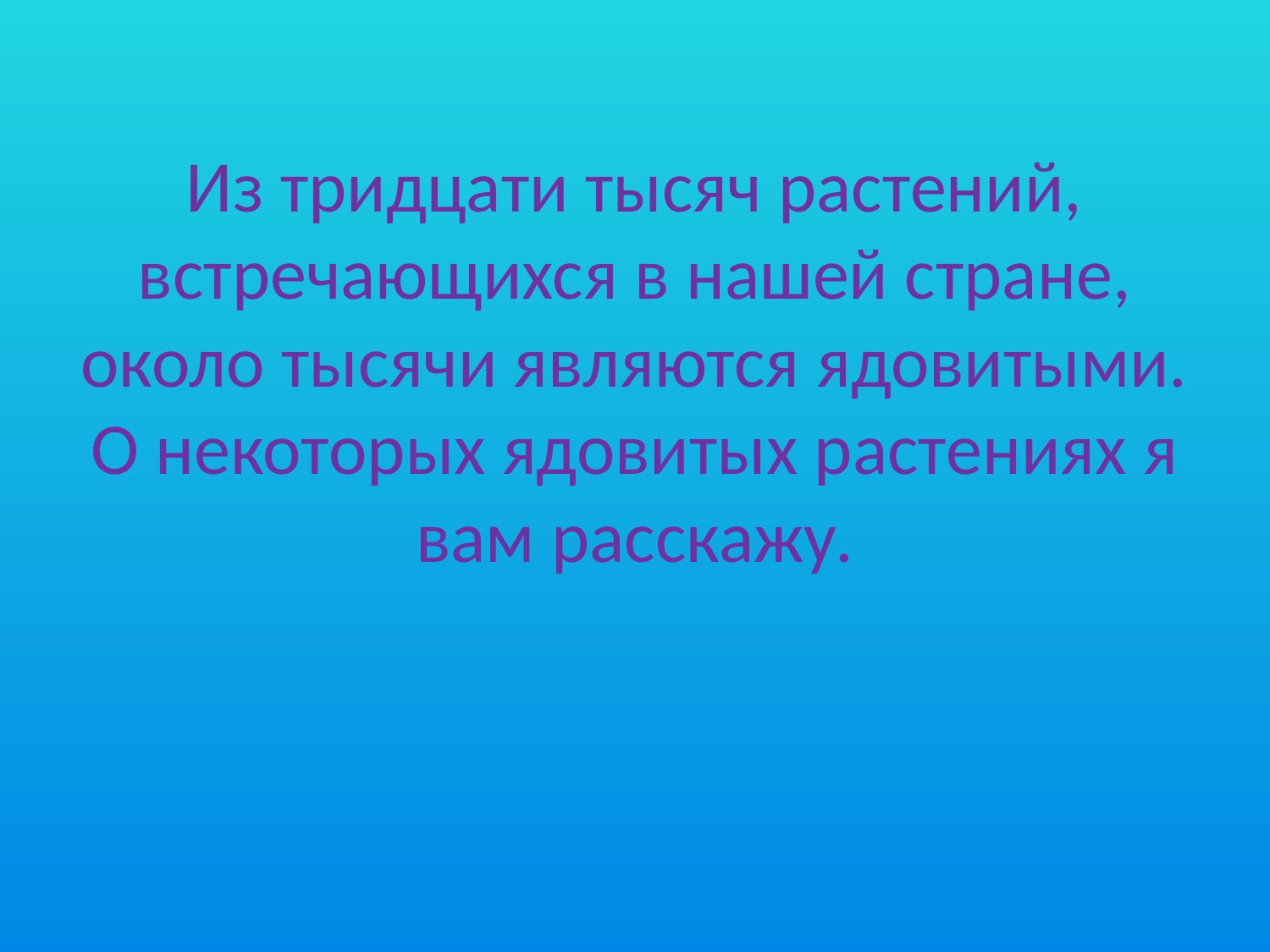

# Из тридцати тысяч растений, встречающихся в нашей стране, около тысячи являются ядовитыми. О некоторых ядовитых растениях я вам расскажу.